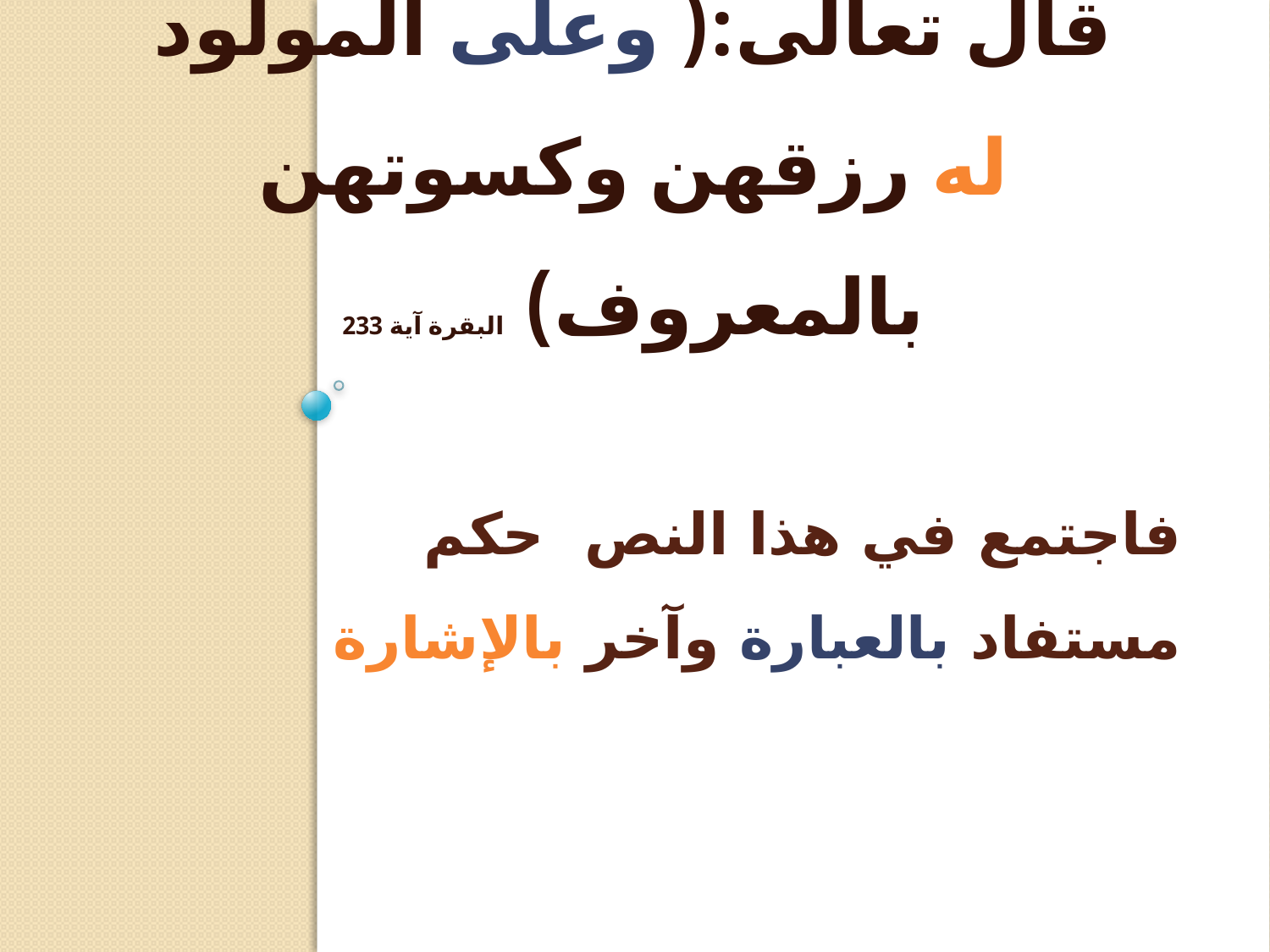

قال تعالى:( وعلى المولود له رزقهن وكسوتهن بالمعروف) البقرة آية 233
# فاجتمع في هذا النص  حكم مستفاد بالعبارة وآخر بالإشارة